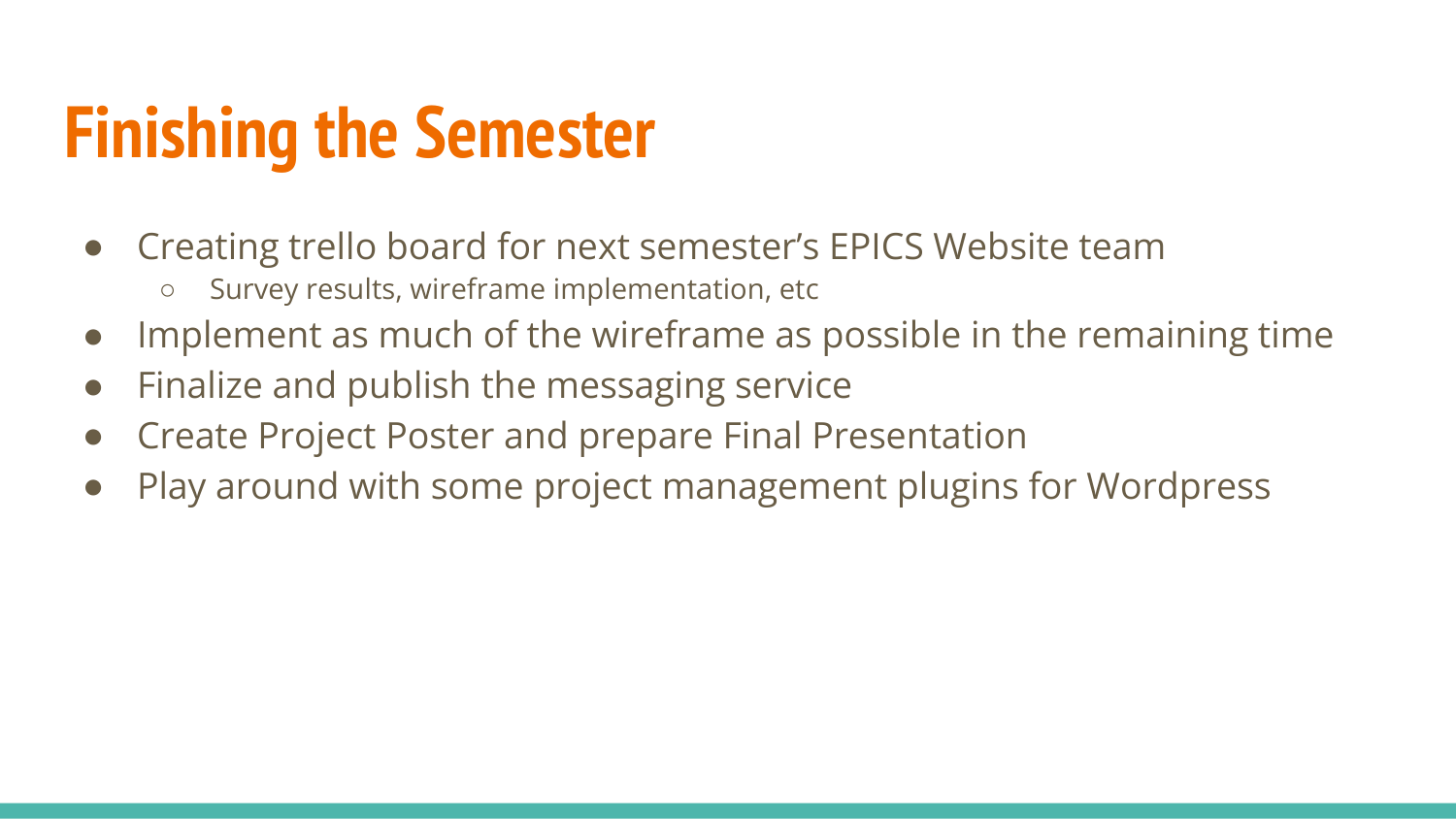

# Finishing the Semester
Creating trello board for next semester’s EPICS Website team
Survey results, wireframe implementation, etc
Implement as much of the wireframe as possible in the remaining time
Finalize and publish the messaging service
Create Project Poster and prepare Final Presentation
Play around with some project management plugins for Wordpress